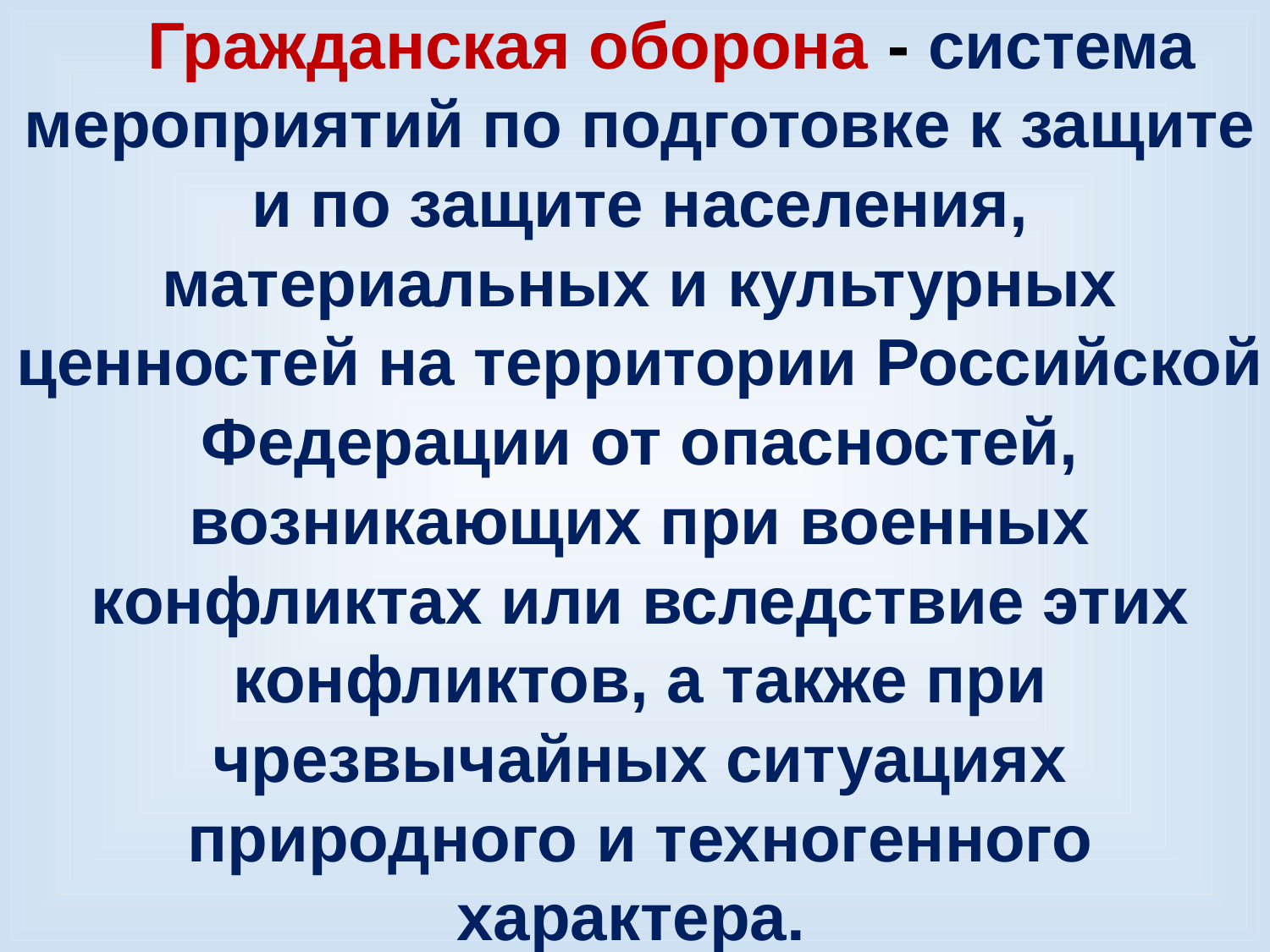

Гражданская оборона - система мероприятий по подготовке к защите и по защите населения, материальных и культурных ценностей на территории Российской Федерации от опасностей, возникающих при военных конфликтах или вследствие этих конфликтов, а также при чрезвычайных ситуациях природного и техногенного характера.